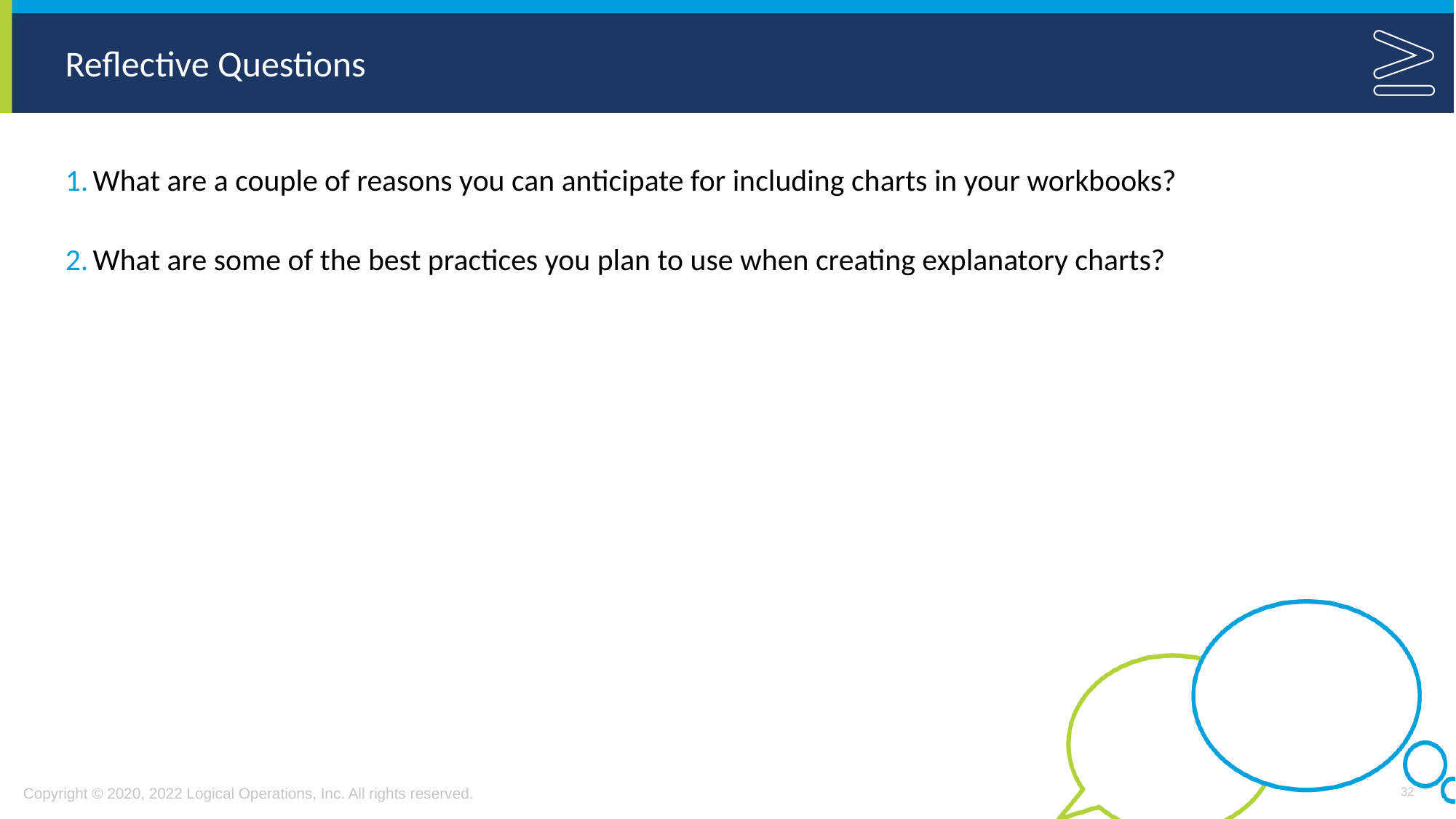

What are a couple of reasons you can anticipate for including charts in your workbooks?
What are some of the best practices you plan to use when creating explanatory charts?
32